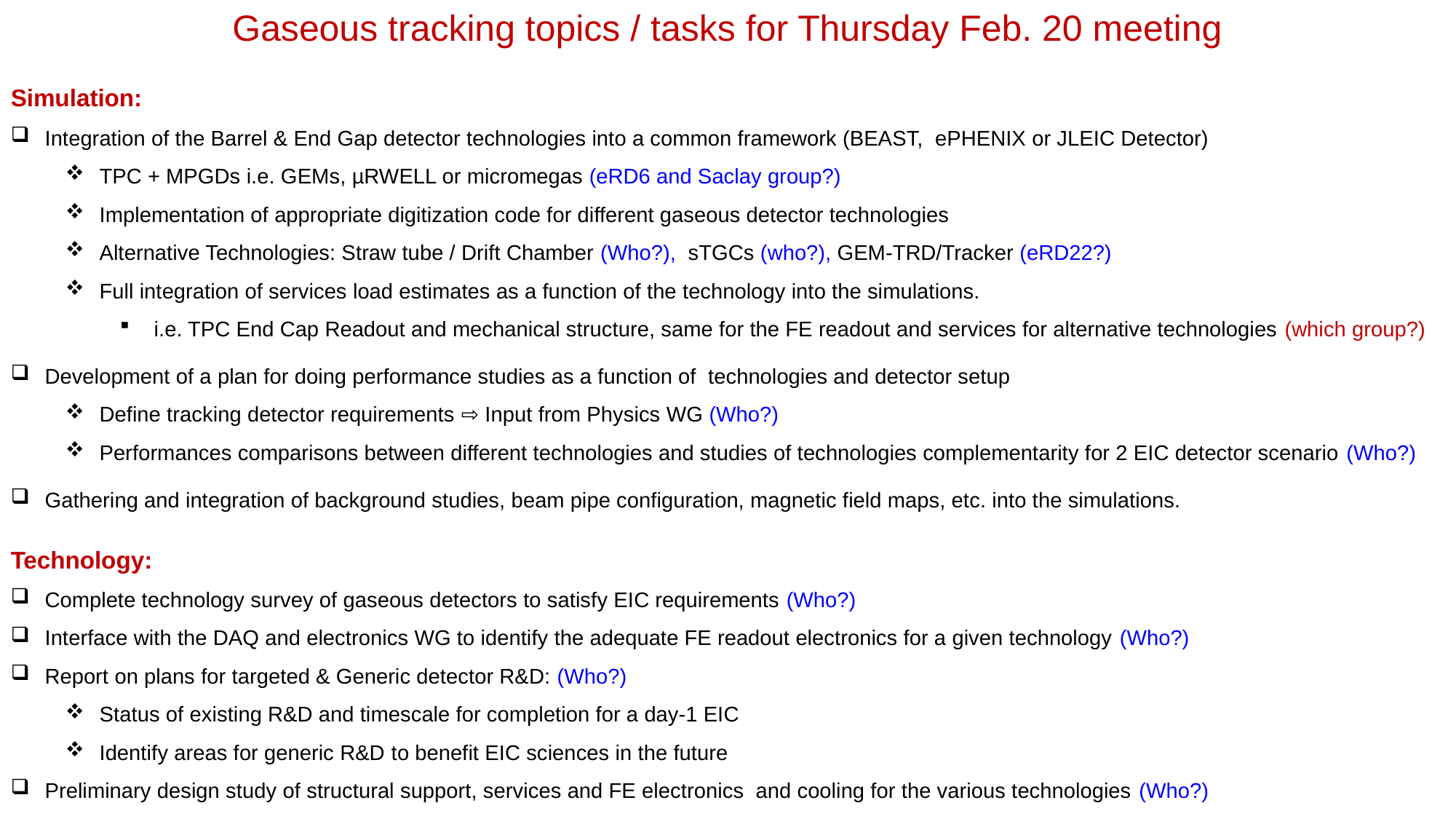

Gaseous tracking topics / tasks for Thursday Feb. 20 meeting
Simulation:
Integration of the Barrel & End Gap detector technologies into a common framework (BEAST,  ePHENIX or JLEIC Detector)
TPC + MPGDs i.e. GEMs, µRWELL or micromegas (eRD6 and Saclay group?)
Implementation of appropriate digitization code for different gaseous detector technologies
Alternative Technologies: Straw tube / Drift Chamber (Who?),  sTGCs (who?), GEM-TRD/Tracker (eRD22?)
Full integration of services load estimates as a function of the technology into the simulations.
i.e. TPC End Cap Readout and mechanical structure, same for the FE readout and services for alternative technologies (which group?)
Development of a plan for doing performance studies as a function of  technologies and detector setup
Define tracking detector requirements ⇨ Input from Physics WG (Who?)
Performances comparisons between different technologies and studies of technologies complementarity for 2 EIC detector scenario (Who?)
Gathering and integration of background studies, beam pipe configuration, magnetic field maps, etc. into the simulations.
Technology:
Complete technology survey of gaseous detectors to satisfy EIC requirements (Who?)
Interface with the DAQ and electronics WG to identify the adequate FE readout electronics for a given technology (Who?)
Report on plans for targeted & Generic detector R&D: (Who?)
Status of existing R&D and timescale for completion for a day-1 EIC
Identify areas for generic R&D to benefit EIC sciences in the future
Preliminary design study of structural support, services and FE electronics  and cooling for the various technologies (Who?)